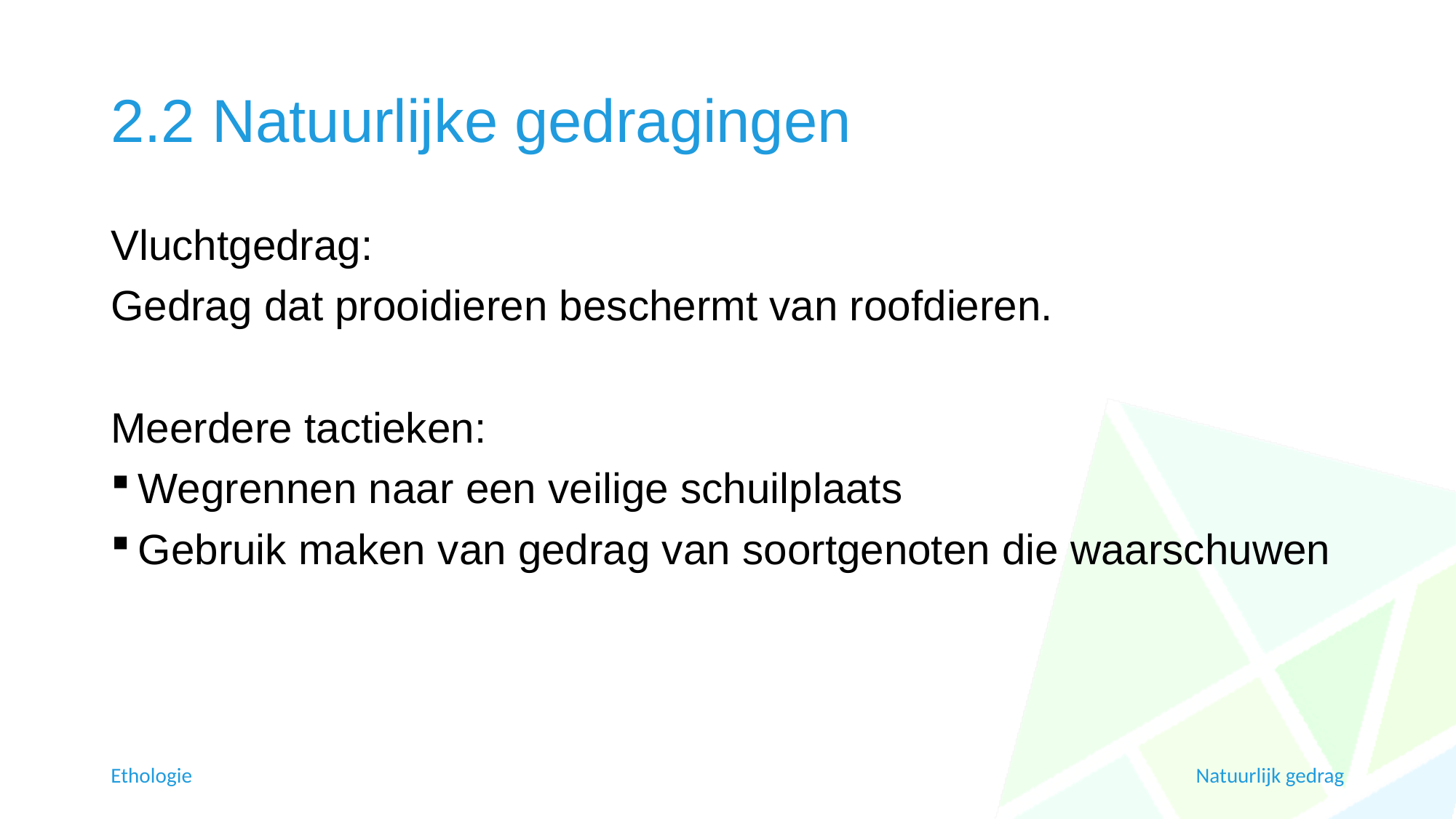

# 2.2 Natuurlijke gedragingen
Vluchtgedrag:
Gedrag dat prooidieren beschermt van roofdieren.

Meerdere tactieken:
Wegrennen naar een veilige schuilplaats
Gebruik maken van gedrag van soortgenoten die waarschuwen
Ethologie
Natuurlijk gedrag